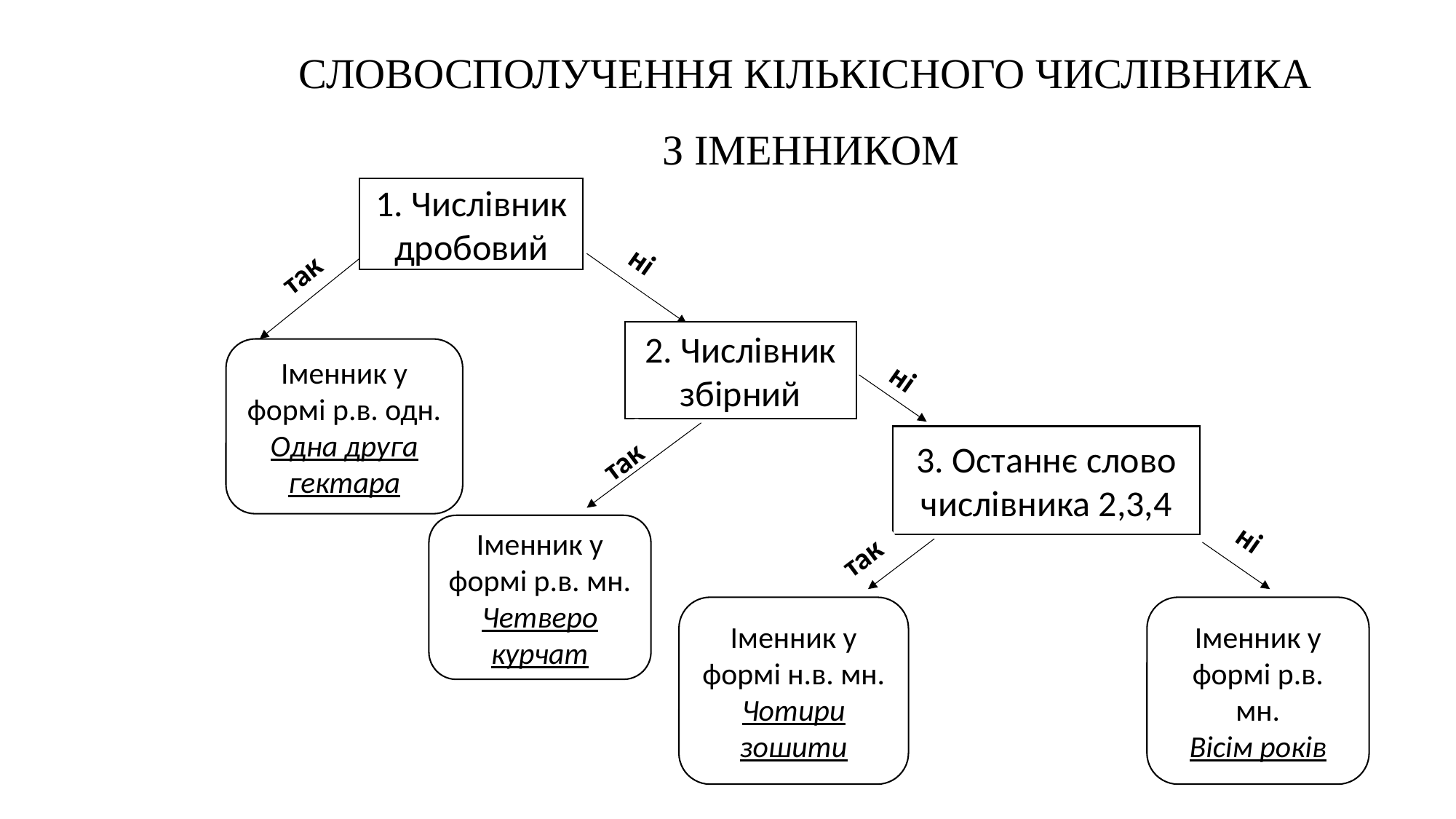

СЛОВОСПОЛУЧЕННЯ КІЛЬКІСНОГО ЧИСЛІВНИКА
З ІМЕННИКОМ
1. Числівник дробовий
ні
так
2. Числівник збірний
Іменник у формі р.в. одн.
Одна друга гектара
ні
3. Останнє слово числівника 2,3,4
так
ні
Іменник у формі р.в. мн.
Четверо курчат
так
Іменник у формі н.в. мн.
Чотири зошити
Іменник у формі р.в. мн.
Вісім років